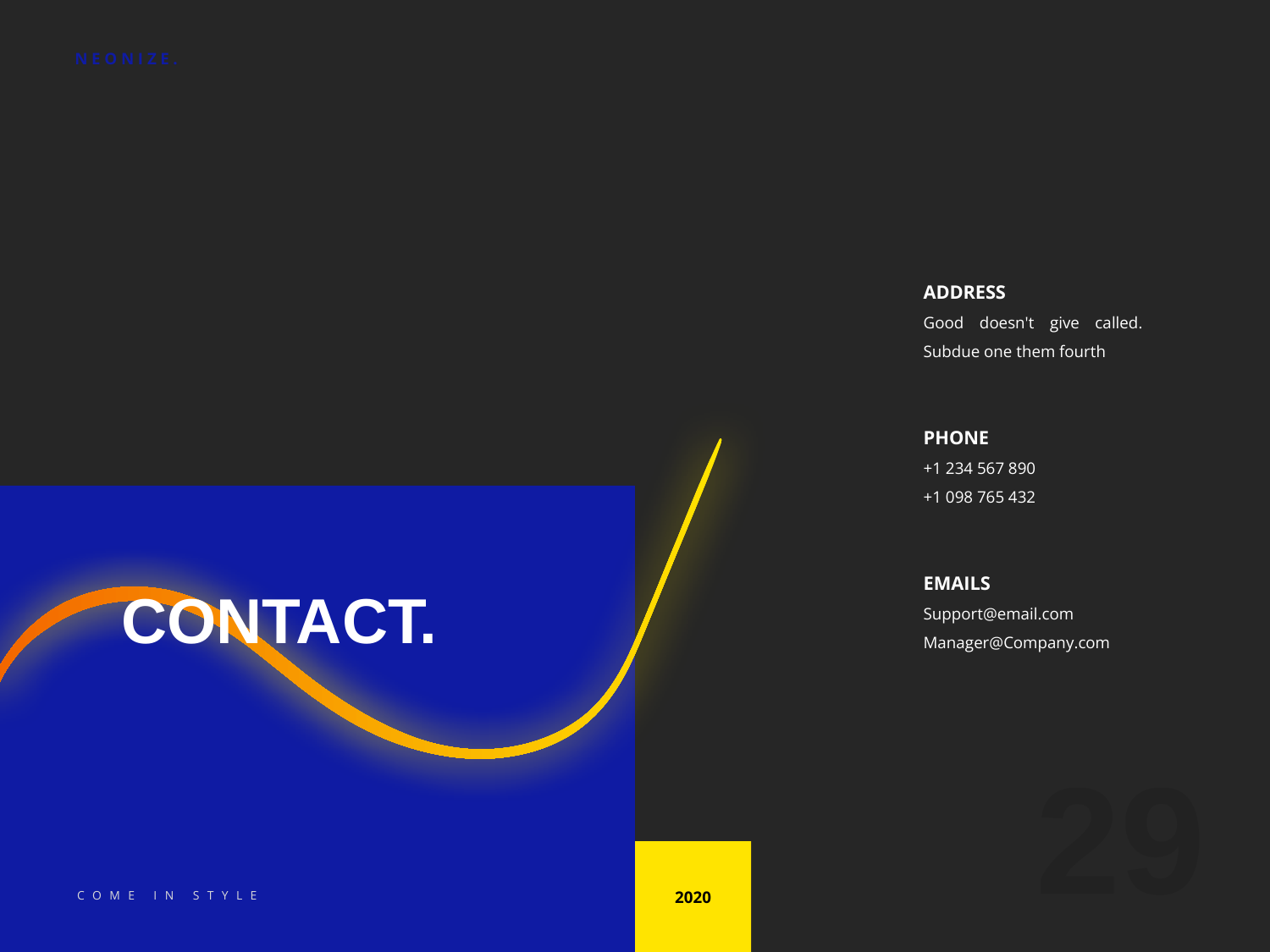

ADDRESS
Good doesn't give called. Subdue one them fourth
PHONE

+1 234 567 890
+1 098 765 432

# CONTACT.
EMAILS
Support@email.com
Manager@Company.com

2020
COME IN STYLE